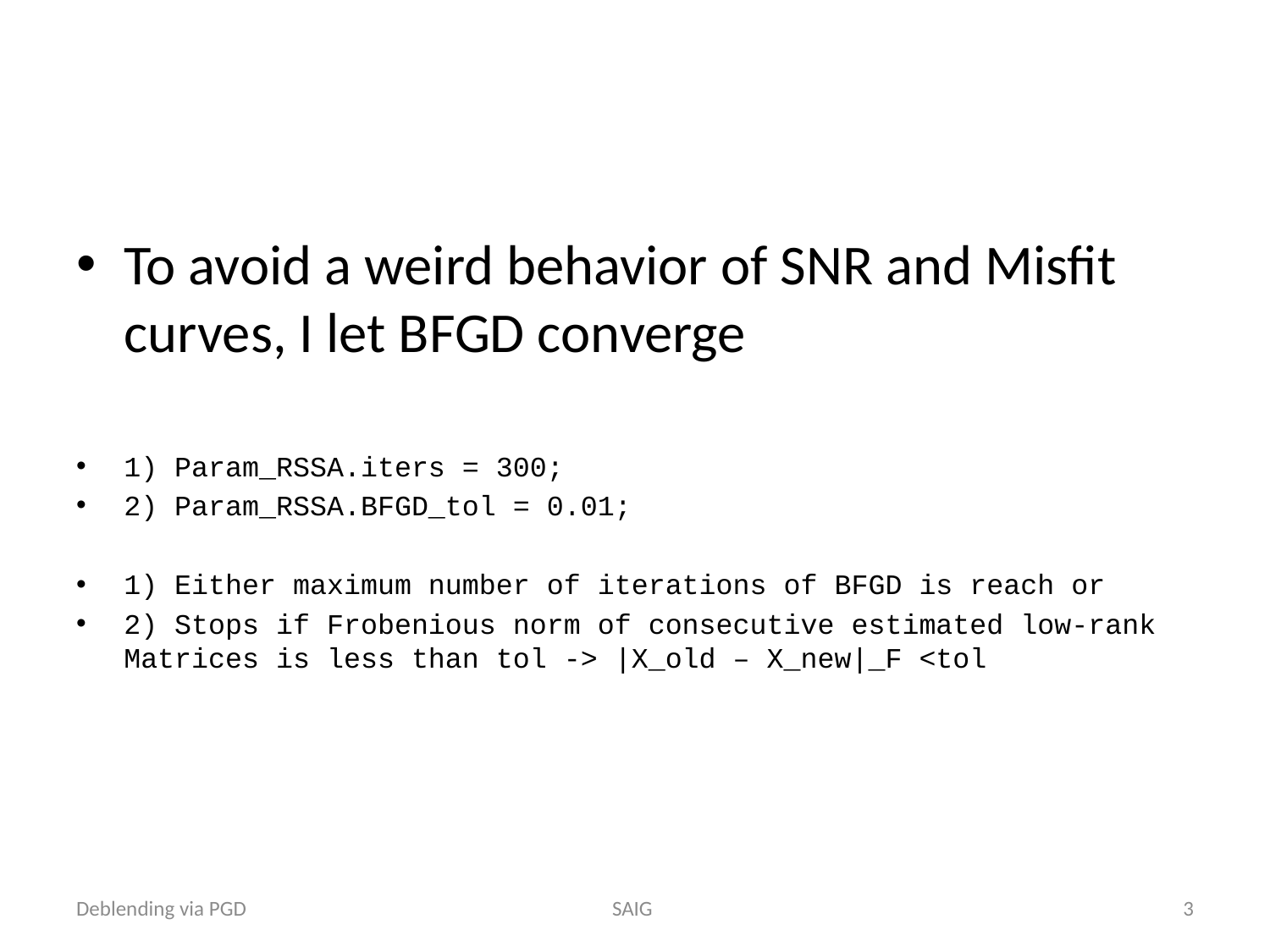

#
To avoid a weird behavior of SNR and Misfit curves, I let BFGD converge

1) Param_RSSA.iters = 300;
2) Param_RSSA.BFGD_tol = 0.01;

1) Either maximum number of iterations of BFGD is reach or
2) Stops if Frobenious norm of consecutive estimated low-rank Matrices is less than tol -> |X_old – X_new|_F <tol

Deblending via PGD
SAIG
3